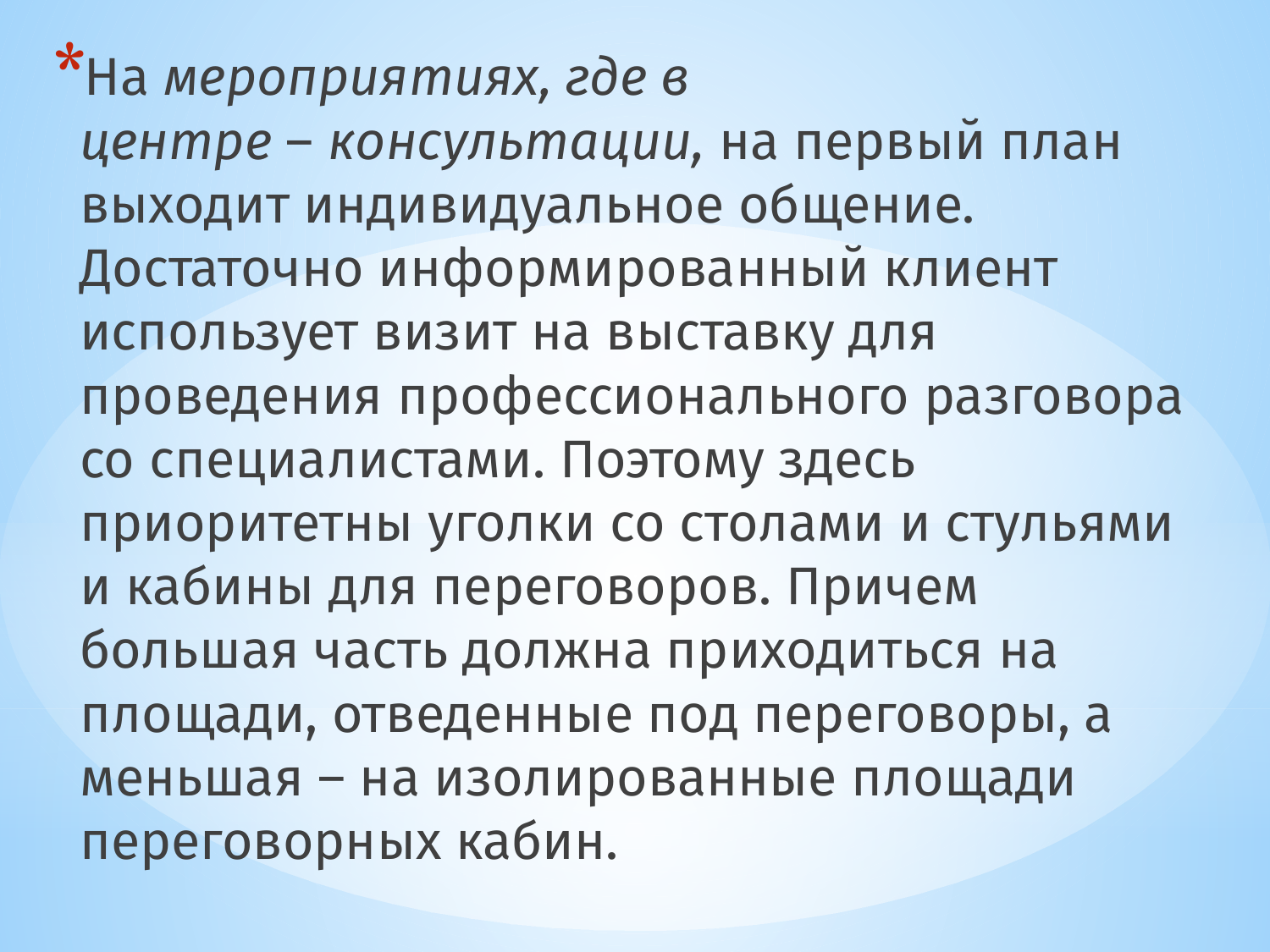

На мероприятиях, где в центре – консультации, на первый план выходит индивидуальное общение. Достаточно информированный клиент использует визит на выставку для проведения профессионального разговора со специалистами. Поэтому здесь приоритетны уголки со столами и стульями и кабины для переговоров. Причем большая часть должна приходиться на площади, отведенные под переговоры, а меньшая – на изолированные площади переговорных кабин.

#